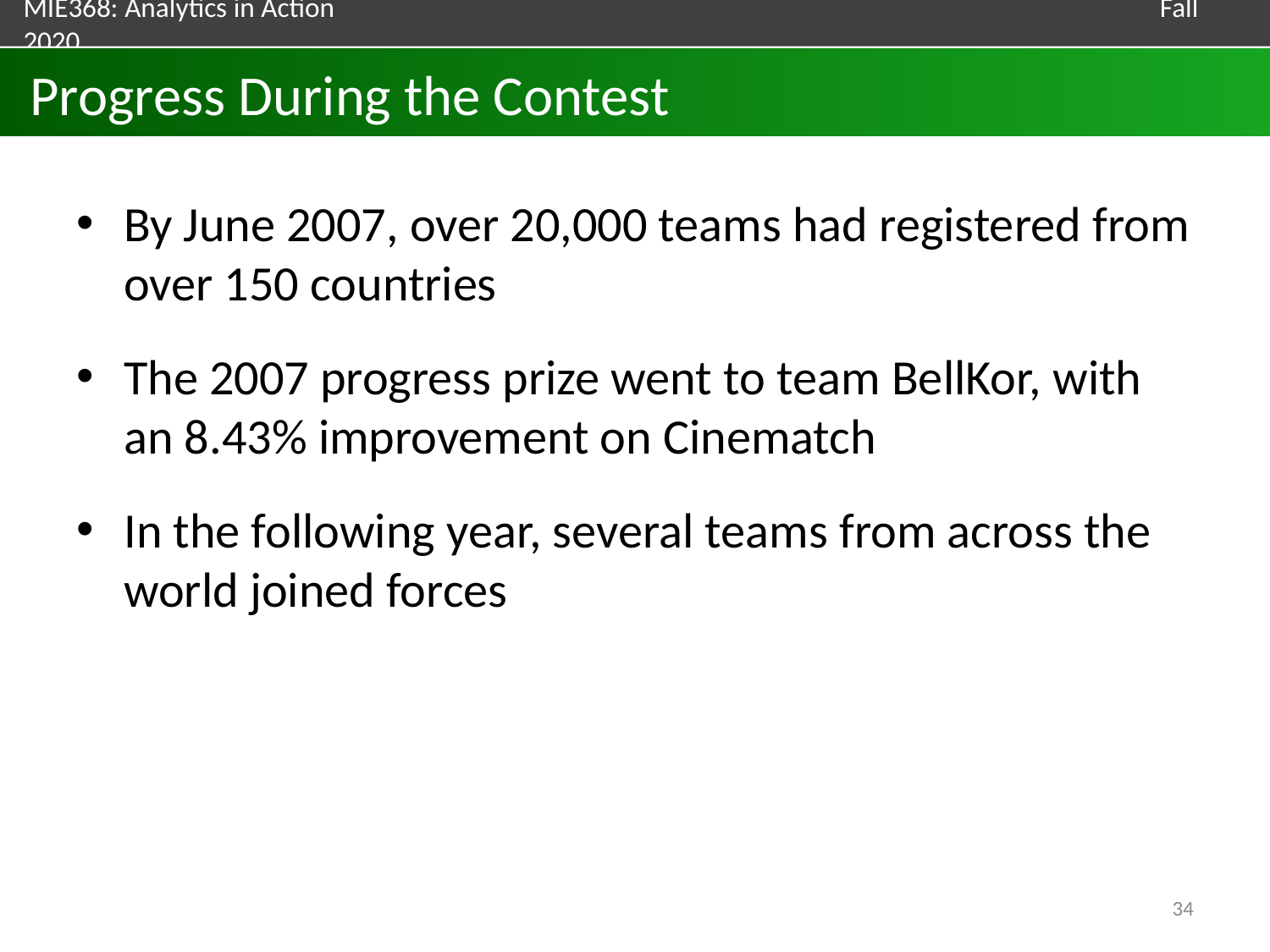

# Progress During the Contest
By June 2007, over 20,000 teams had registered from over 150 countries

The 2007 progress prize went to team BellKor, with an 8.43% improvement on Cinematch

In the following year, several teams from across the world joined forces

34